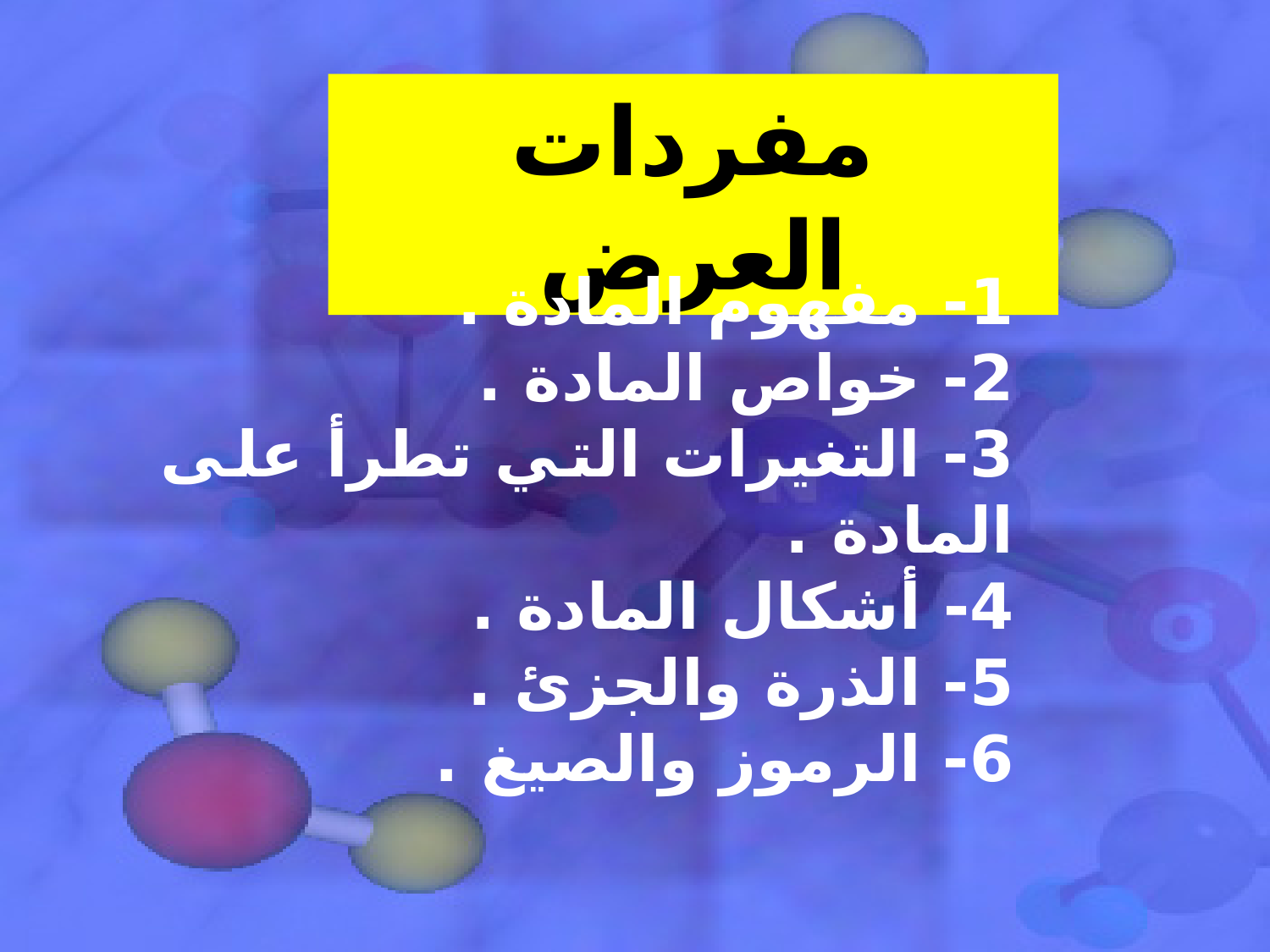

مفردات العرض
1- مفهوم المادة .
2- خواص المادة .
3- التغيرات التي تطرأ على المادة .
4- أشكال المادة .
5- الذرة والجزئ .
6- الرموز والصيغ .